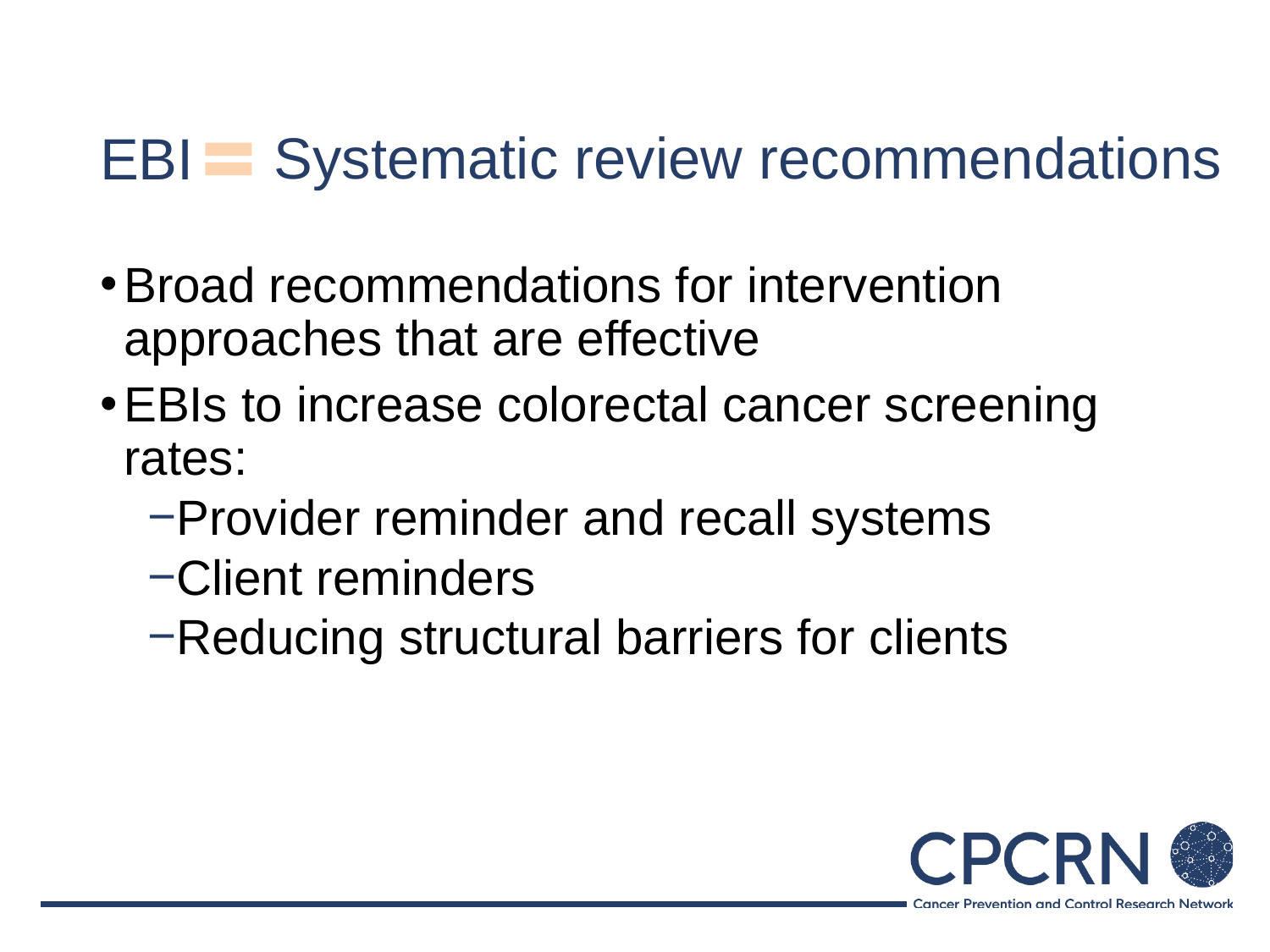

Systematic review recommendations
# EBI

Broad recommendations for intervention approaches that are effective
EBIs to increase colorectal cancer screening rates:
Provider reminder and recall systems
Client reminders
Reducing structural barriers for clients